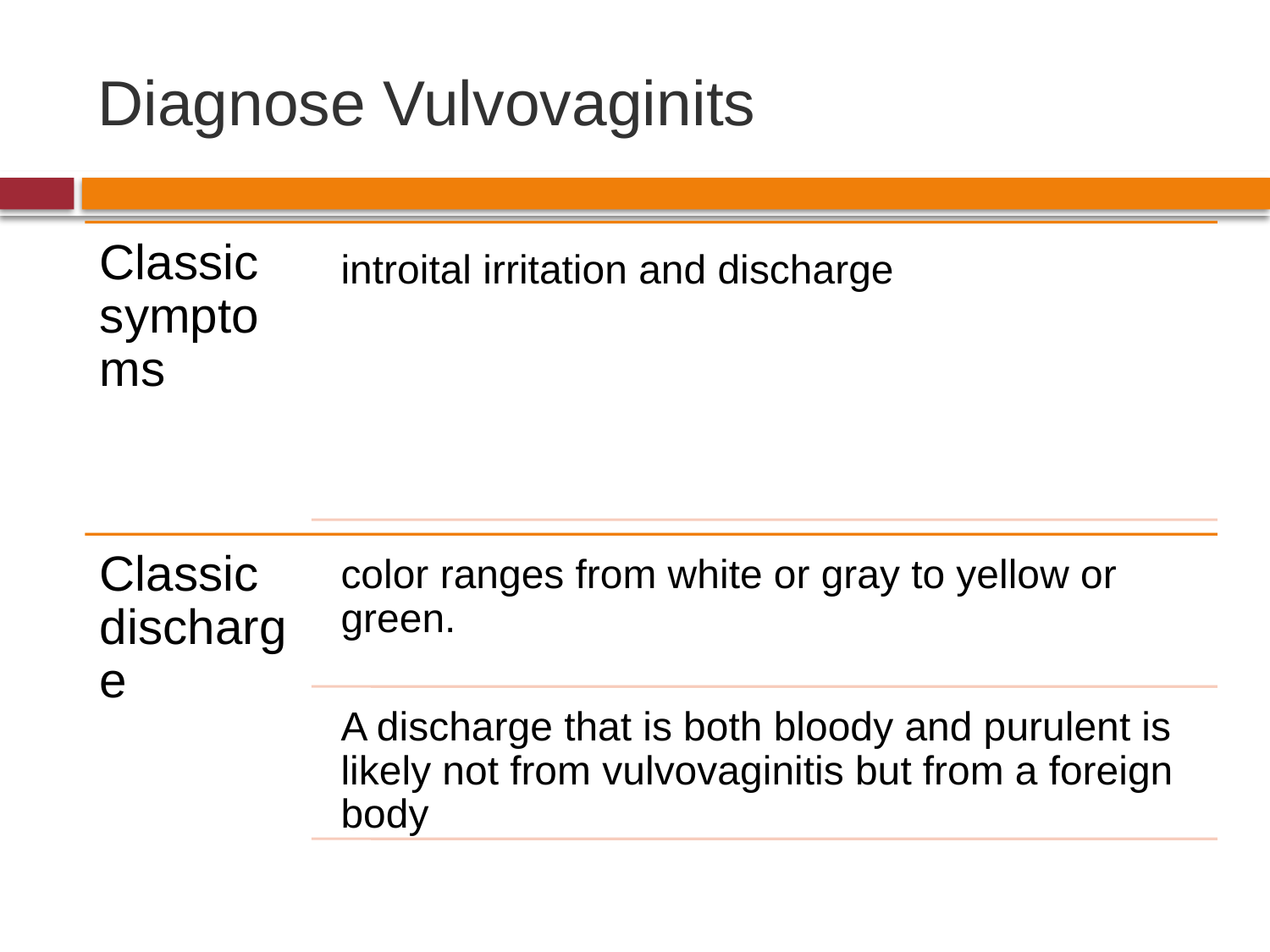

# Diagnose Vulvovaginits
Classic symptoms
introital irritation and discharge
Classic discharge
color ranges from white or gray to yellow or green.
A discharge that is both bloody and purulent is likely not from vulvovaginitis but from a foreign body